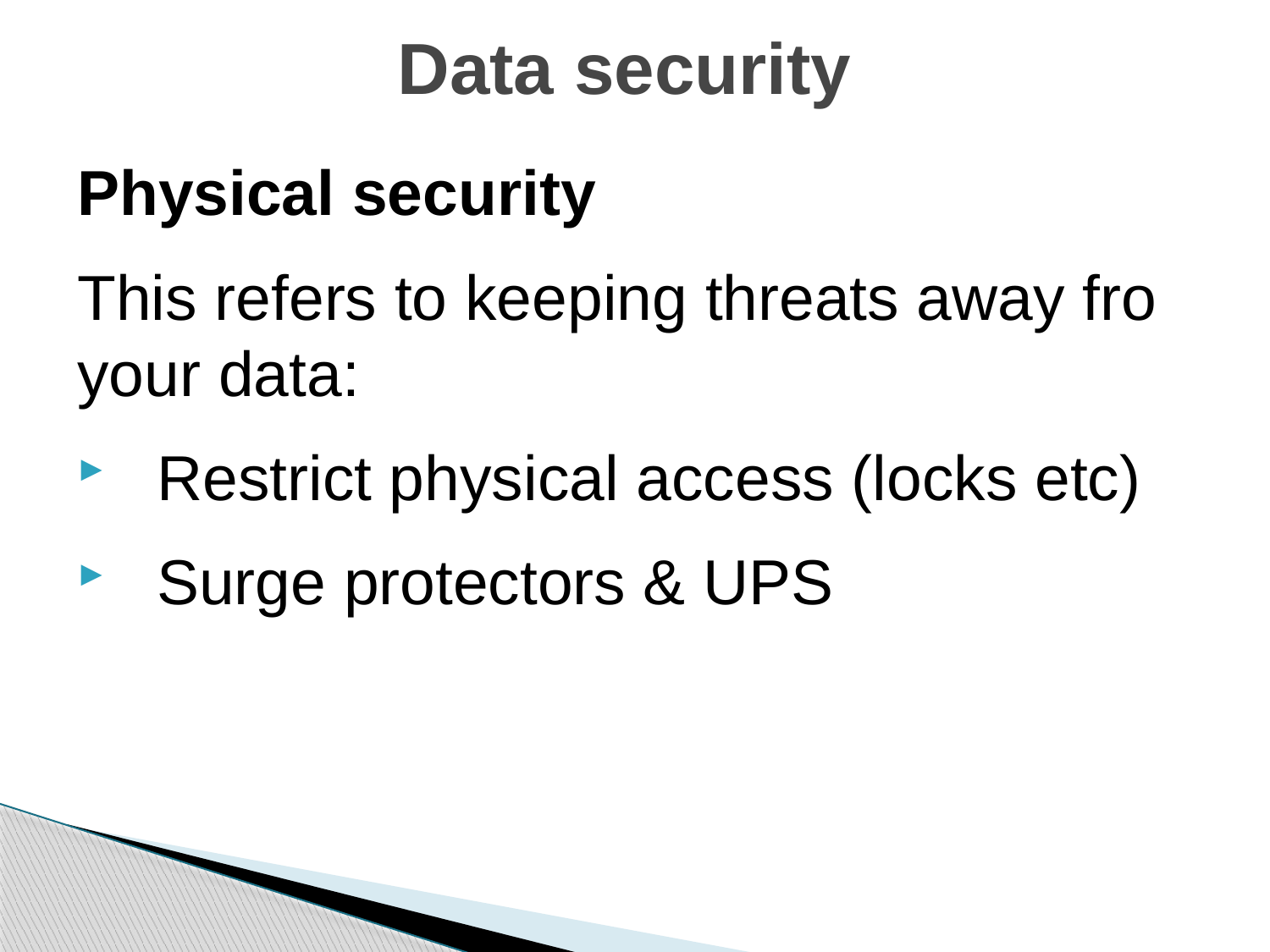

# Data security
Physical security
This refers to keeping threats away fro your data:
Restrict physical access (locks etc)
Surge protectors & UPS